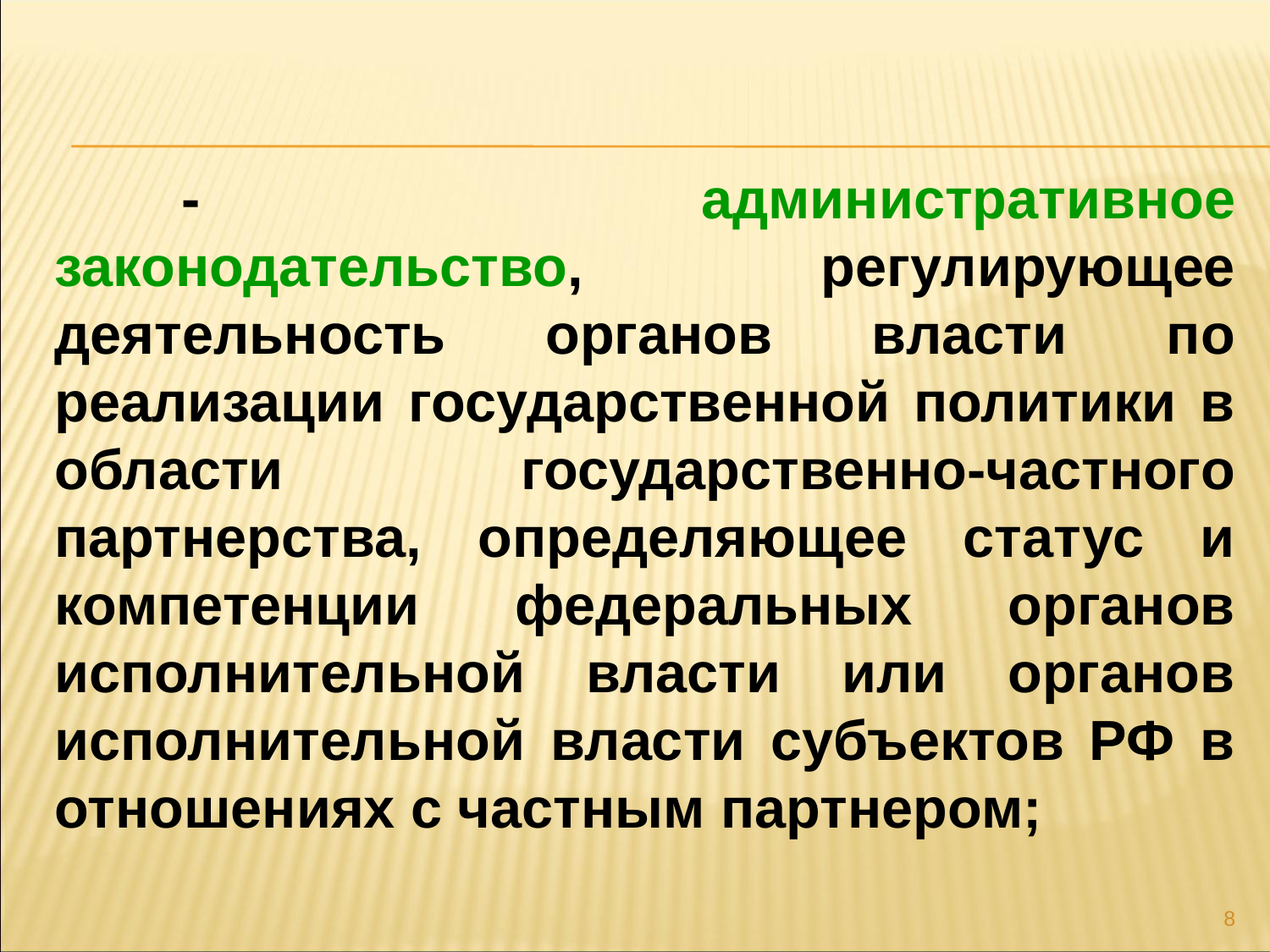

- административное законодательство, регулирующее деятельность органов власти по реализации государственной политики в области государственно-частного партнерства, определяющее статус и компетенции федеральных органов исполнительной власти или органов исполнительной власти субъектов РФ в отношениях с частным партнером;

8